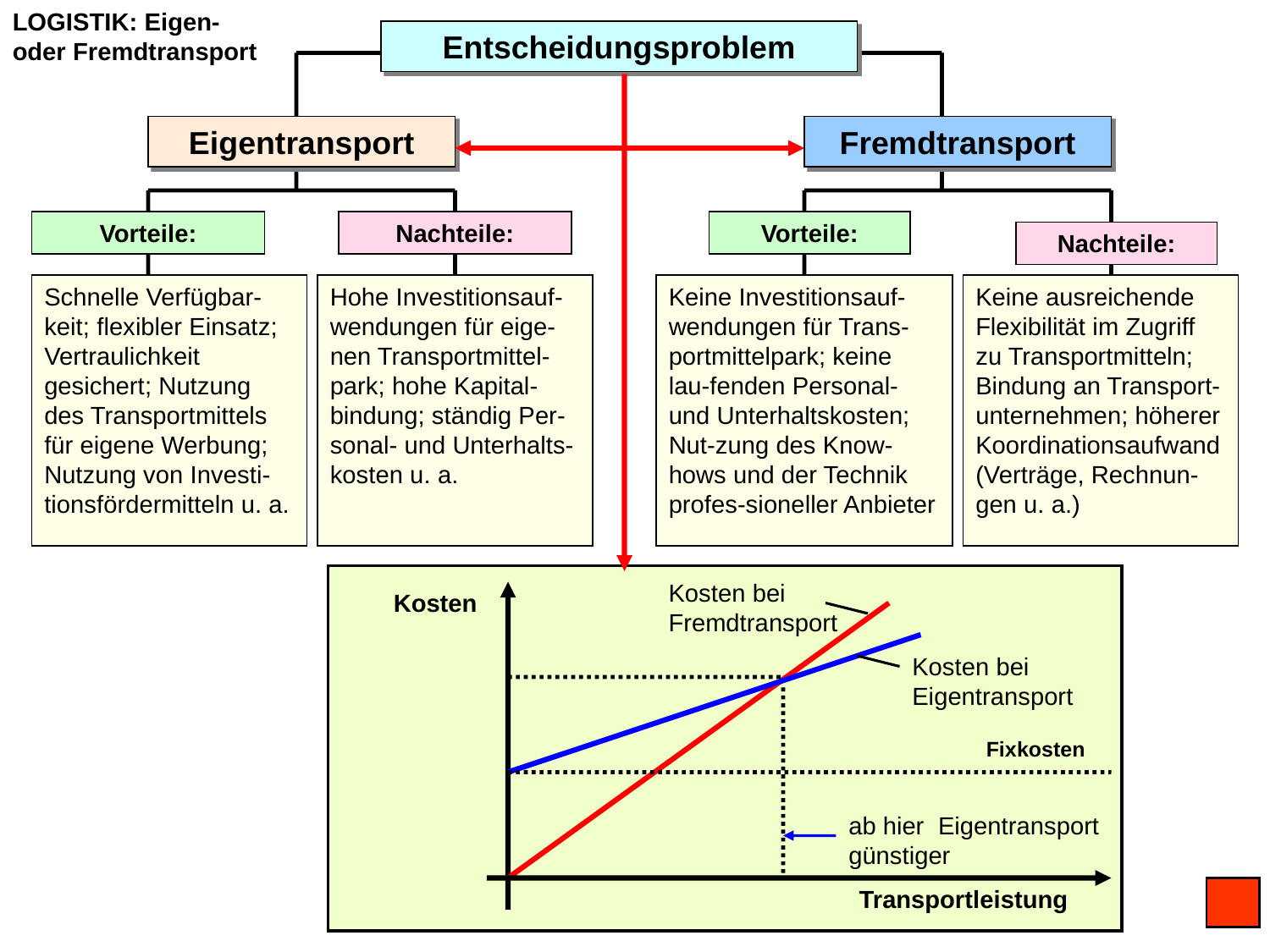

LOGISTIK: Eigen- oder Fremdtransport
Entscheidungsproblem

Eigentransport
Fremdtransport

Vorteile:
Nachteile:
Vorteile:
Nachteile:
Schnelle Verfügbar-keit; flexibler Einsatz; Vertraulichkeit gesichert; Nutzung des Transportmittels für eigene Werbung; Nutzung von Investi-tionsfördermitteln u. a.
Hohe Investitionsauf-wendungen für eige-nen Transportmittel-park; hohe Kapital-bindung; ständig Per-sonal- und Unterhalts-kosten u. a.
Keine Investitionsauf-wendungen für Trans-portmittelpark; keine lau-fenden Personal- und Unterhaltskosten; Nut-zung des Know-hows und der Technik profes-sioneller Anbieter
Keine ausreichende Flexibilität im Zugriff zu Transportmitteln; Bindung an Transport-unternehmen; höherer Koordinationsaufwand (Verträge, Rechnun-gen u. a.)

Kosten bei Fremdtransport
Kosten

Kosten bei Eigentransport

Fixkosten

ab hier  Eigentransport günstiger

Transportleistung